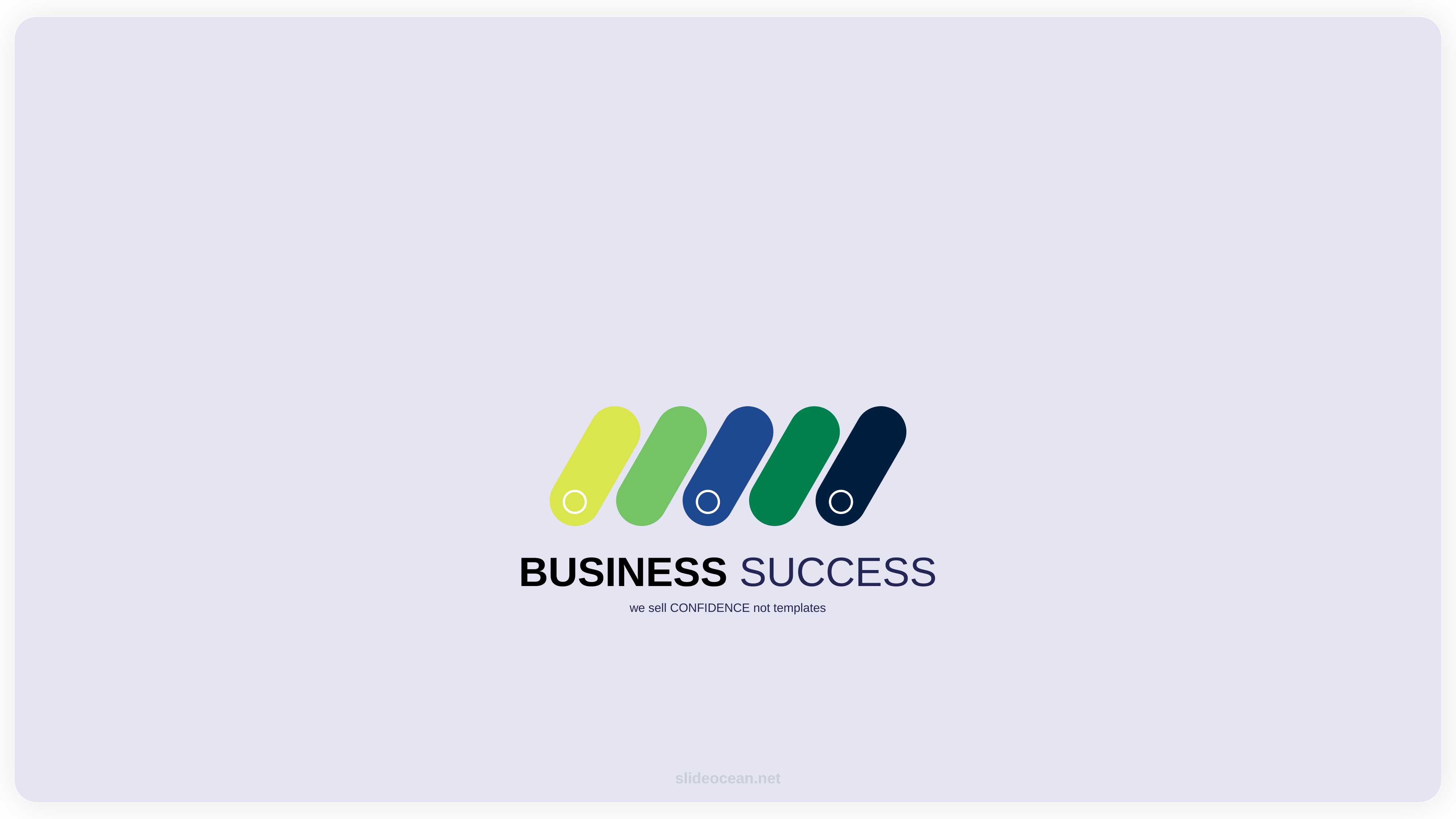

BUSINESS SUCCESS

we sell CONFIDENCE not templates
slideocean.net